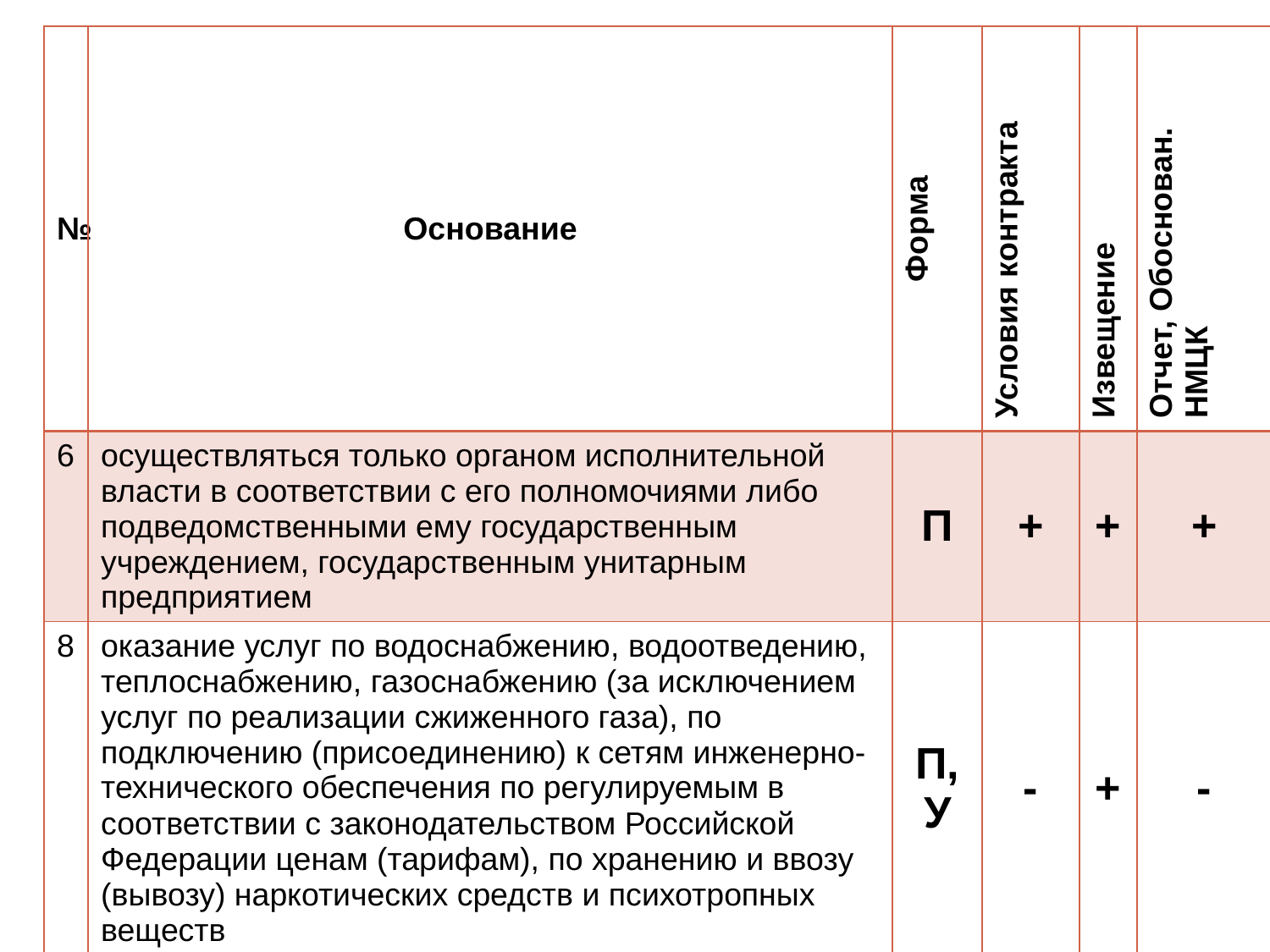

| № | Основание | Форма | Условия контракта | Извещение | Отчет, Обоснован. НМЦК |
| --- | --- | --- | --- | --- | --- |
| 6 | осуществляться только органом исполнительной власти в соответствии с его полномочиями либо подведомственными ему государственным учреждением, государственным унитарным предприятием | П | + | + | + |
| 8 | оказание услуг по водоснабжению, водоотведению, теплоснабжению, газоснабжению (за исключением услуг по реализации сжиженного газа), по подключению (присоединению) к сетям инженерно-технического обеспечения по регулируемым в соответствии с законодательством Российской Федерации ценам (тарифам), по хранению и ввозу (вывозу) наркотических средств и психотропных веществ | П,У | - | + | - |